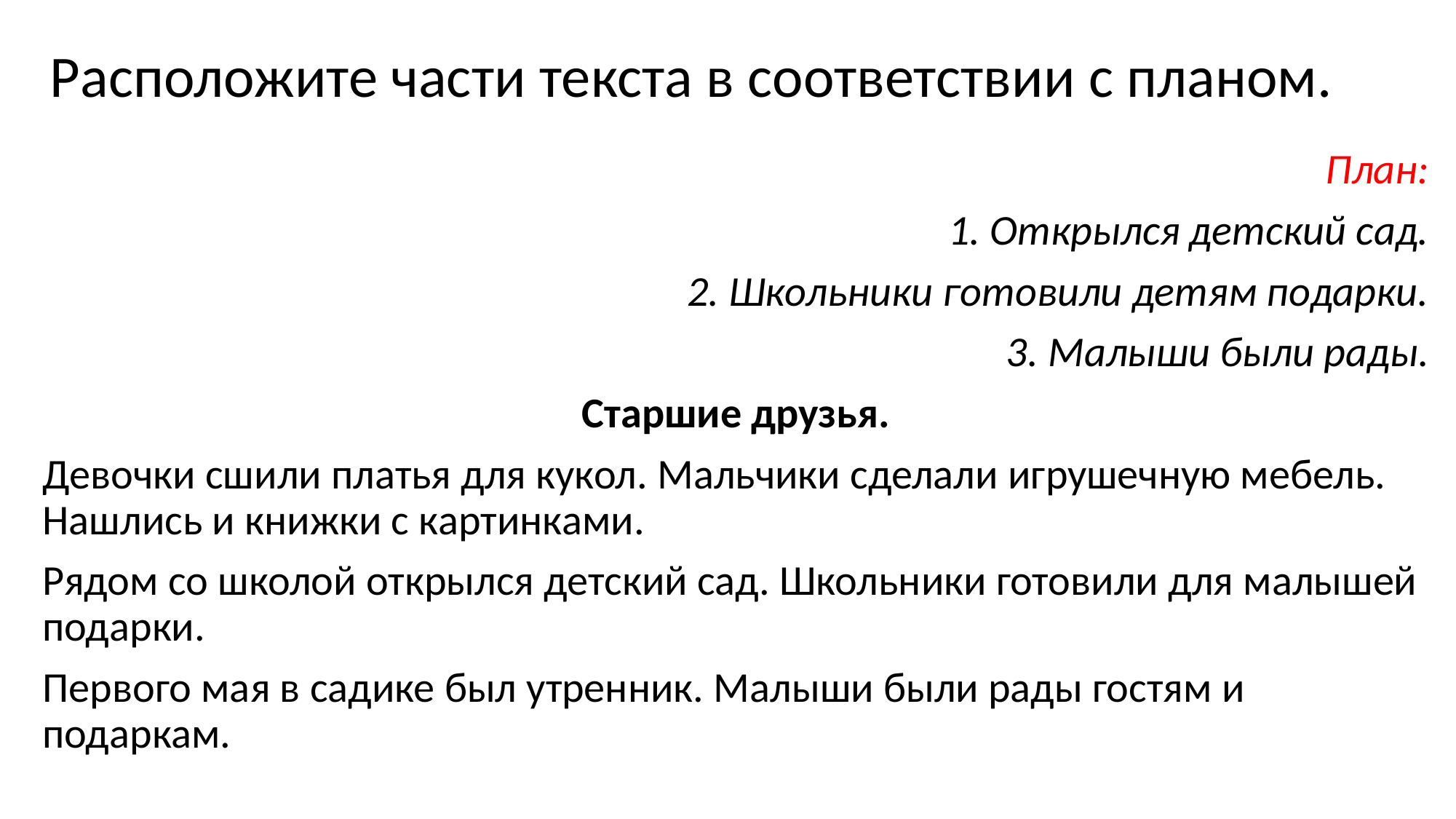

# Расположите части текста в соответствии с планом.
План:
1. Открылся детский сад.
2. Школьники готовили детям подарки.
3. Малыши были рады.
Старшие друзья.
Девочки сшили платья для кукол. Мальчики сделали игрушечную мебель. Нашлись и книжки с картинками.
Рядом со школой открылся детский сад. Школьники готовили для малышей подарки.
Первого мая в садике был утренник. Малыши были рады гостям и подаркам.